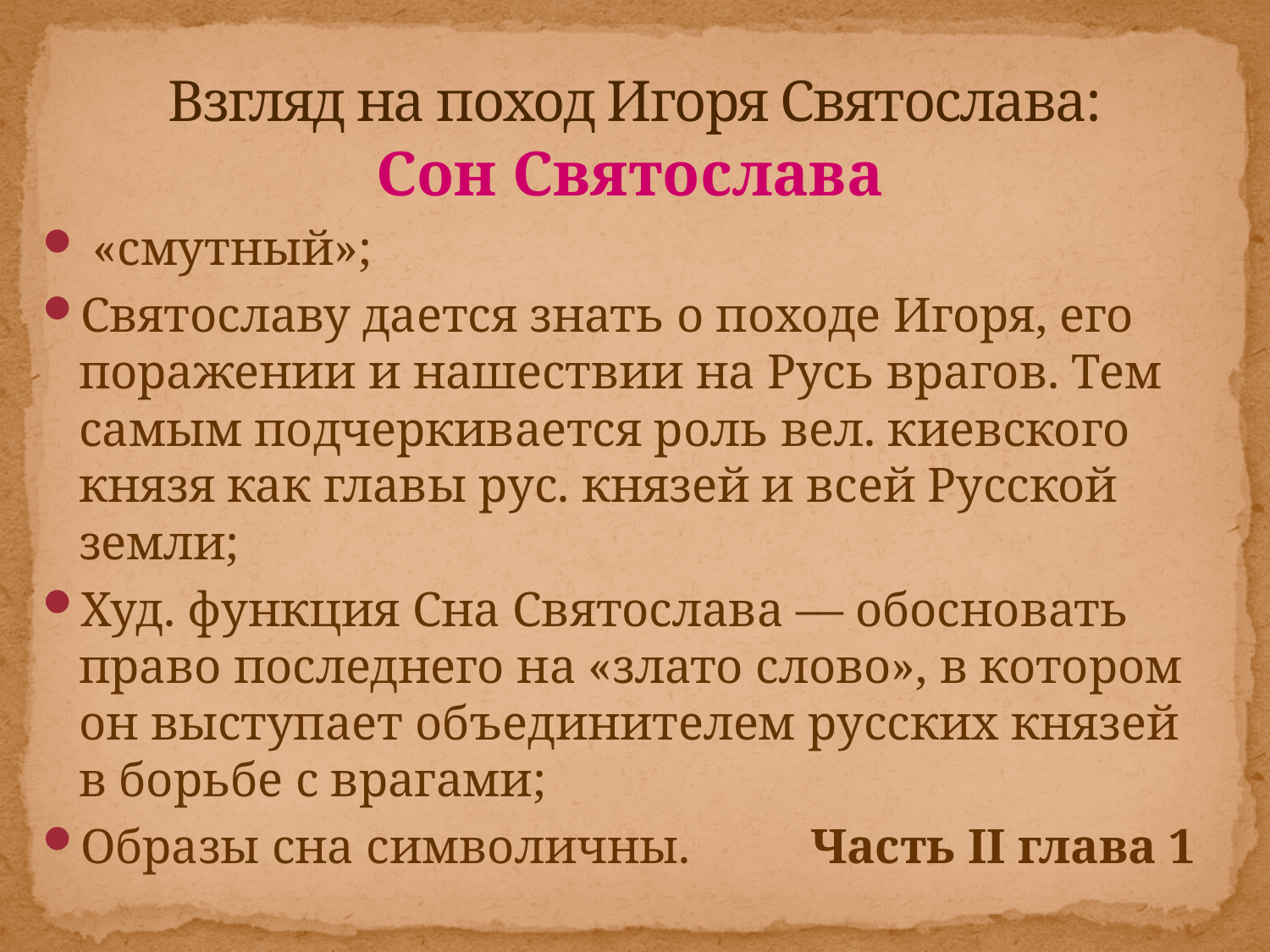

# Взгляд на поход Игоря Святослава:
Сон Святослава
 «смутный»;
Святославу дается знать о походе Игоря, его поражении и нашествии на Русь врагов. Тем самым подчеркивается роль вел. киевского князя как главы рус. князей и всей Русской земли;
Худ. функция Сна Святослава — обосновать право последнего на «злато слово», в котором он выступает объединителем русских князей в борьбе с врагами;
Образы сна символичны.		Часть II глава 1